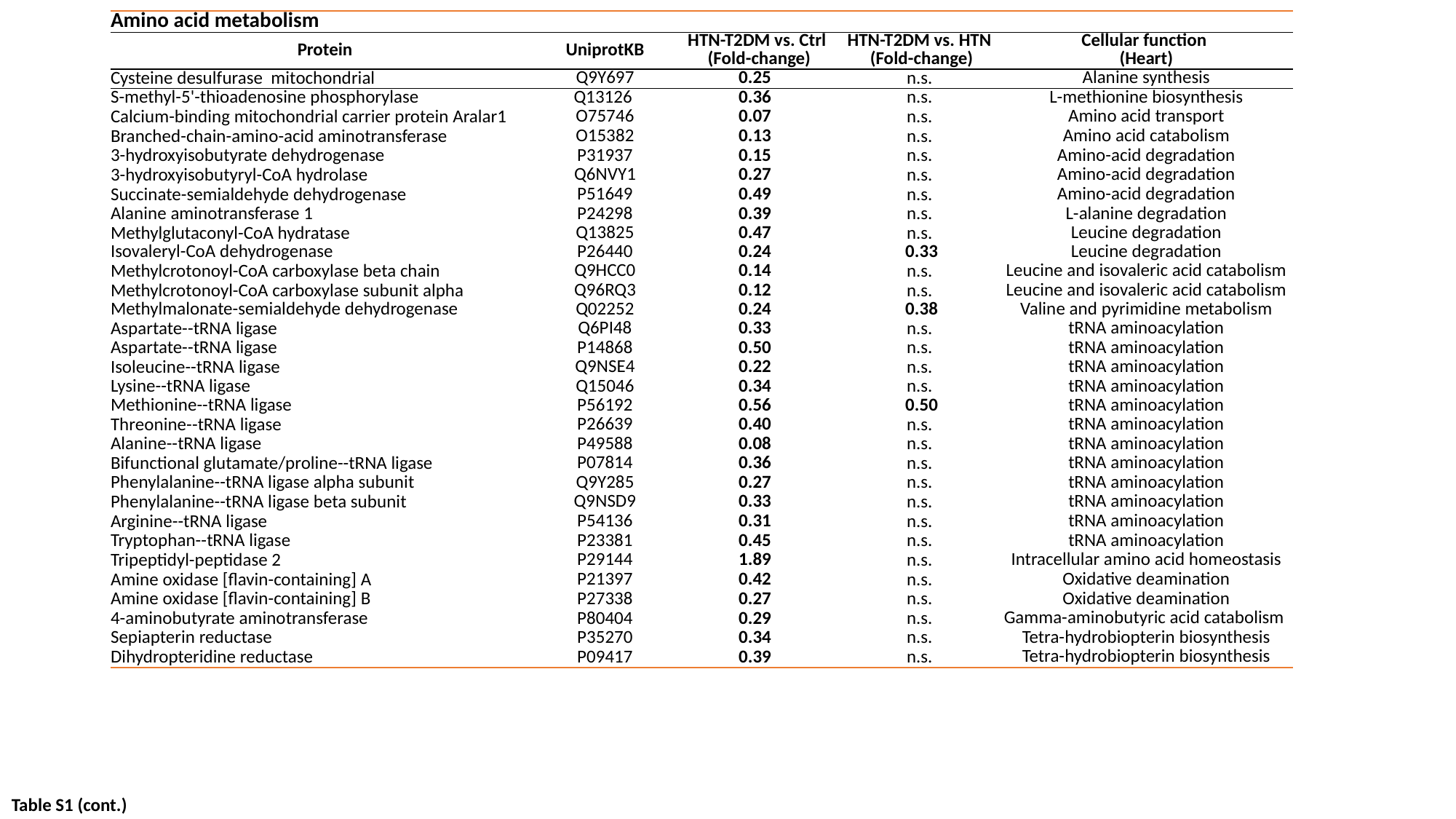

| Amino acid metabolism |  |  |  |  |
| --- | --- | --- | --- | --- |
| Protein | UniprotKB | HTN-T2DM vs. Ctrl (Fold-change) | HTN-T2DM vs. HTN (Fold-change) | Cellular function (Heart) |
| Cysteine desulfurase mitochondrial | Q9Y697 | 0.25 | n.s. | Alanine synthesis |
| S-methyl-5'-thioadenosine phosphorylase | Q13126 | 0.36 | n.s. | L-methionine biosynthesis |
| Calcium-binding mitochondrial carrier protein Aralar1 | O75746 | 0.07 | n.s. | Amino acid transport |
| Branched-chain-amino-acid aminotransferase | O15382 | 0.13 | n.s. | Amino acid catabolism |
| 3-hydroxyisobutyrate dehydrogenase | P31937 | 0.15 | n.s. | Amino-acid degradation |
| 3-hydroxyisobutyryl-CoA hydrolase | Q6NVY1 | 0.27 | n.s. | Amino-acid degradation |
| Succinate-semialdehyde dehydrogenase | P51649 | 0.49 | n.s. | Amino-acid degradation |
| Alanine aminotransferase 1 | P24298 | 0.39 | n.s. | L-alanine degradation |
| Methylglutaconyl-CoA hydratase | Q13825 | 0.47 | n.s. | Leucine degradation |
| Isovaleryl-CoA dehydrogenase | P26440 | 0.24 | 0.33 | Leucine degradation |
| Methylcrotonoyl-CoA carboxylase beta chain | Q9HCC0 | 0.14 | n.s. | Leucine and isovaleric acid catabolism |
| Methylcrotonoyl-CoA carboxylase subunit alpha | Q96RQ3 | 0.12 | n.s. | Leucine and isovaleric acid catabolism |
| Methylmalonate-semialdehyde dehydrogenase | Q02252 | 0.24 | 0.38 | Valine and pyrimidine metabolism |
| Aspartate--tRNA ligase | Q6PI48 | 0.33 | n.s. | tRNA aminoacylation |
| Aspartate--tRNA ligase | P14868 | 0.50 | n.s. | tRNA aminoacylation |
| Isoleucine--tRNA ligase | Q9NSE4 | 0.22 | n.s. | tRNA aminoacylation |
| Lysine--tRNA ligase | Q15046 | 0.34 | n.s. | tRNA aminoacylation |
| Methionine--tRNA ligase | P56192 | 0.56 | 0.50 | tRNA aminoacylation |
| Threonine--tRNA ligase | P26639 | 0.40 | n.s. | tRNA aminoacylation |
| Alanine--tRNA ligase | P49588 | 0.08 | n.s. | tRNA aminoacylation |
| Bifunctional glutamate/proline--tRNA ligase | P07814 | 0.36 | n.s. | tRNA aminoacylation |
| Phenylalanine--tRNA ligase alpha subunit | Q9Y285 | 0.27 | n.s. | tRNA aminoacylation |
| Phenylalanine--tRNA ligase beta subunit | Q9NSD9 | 0.33 | n.s. | tRNA aminoacylation |
| Arginine--tRNA ligase | P54136 | 0.31 | n.s. | tRNA aminoacylation |
| Tryptophan--tRNA ligase | P23381 | 0.45 | n.s. | tRNA aminoacylation |
| Tripeptidyl-peptidase 2 | P29144 | 1.89 | n.s. | Intracellular amino acid homeostasis |
| Amine oxidase [flavin-containing] A | P21397 | 0.42 | n.s. | Oxidative deamination |
| Amine oxidase [flavin-containing] B | P27338 | 0.27 | n.s. | Oxidative deamination |
| 4-aminobutyrate aminotransferase | P80404 | 0.29 | n.s. | Gamma-aminobutyric acid catabolism |
| Sepiapterin reductase | P35270 | 0.34 | n.s. | Tetra-hydrobiopterin biosynthesis |
| Dihydropteridine reductase | P09417 | 0.39 | n.s. | Tetra-hydrobiopterin biosynthesis |
Table S1 (cont.)